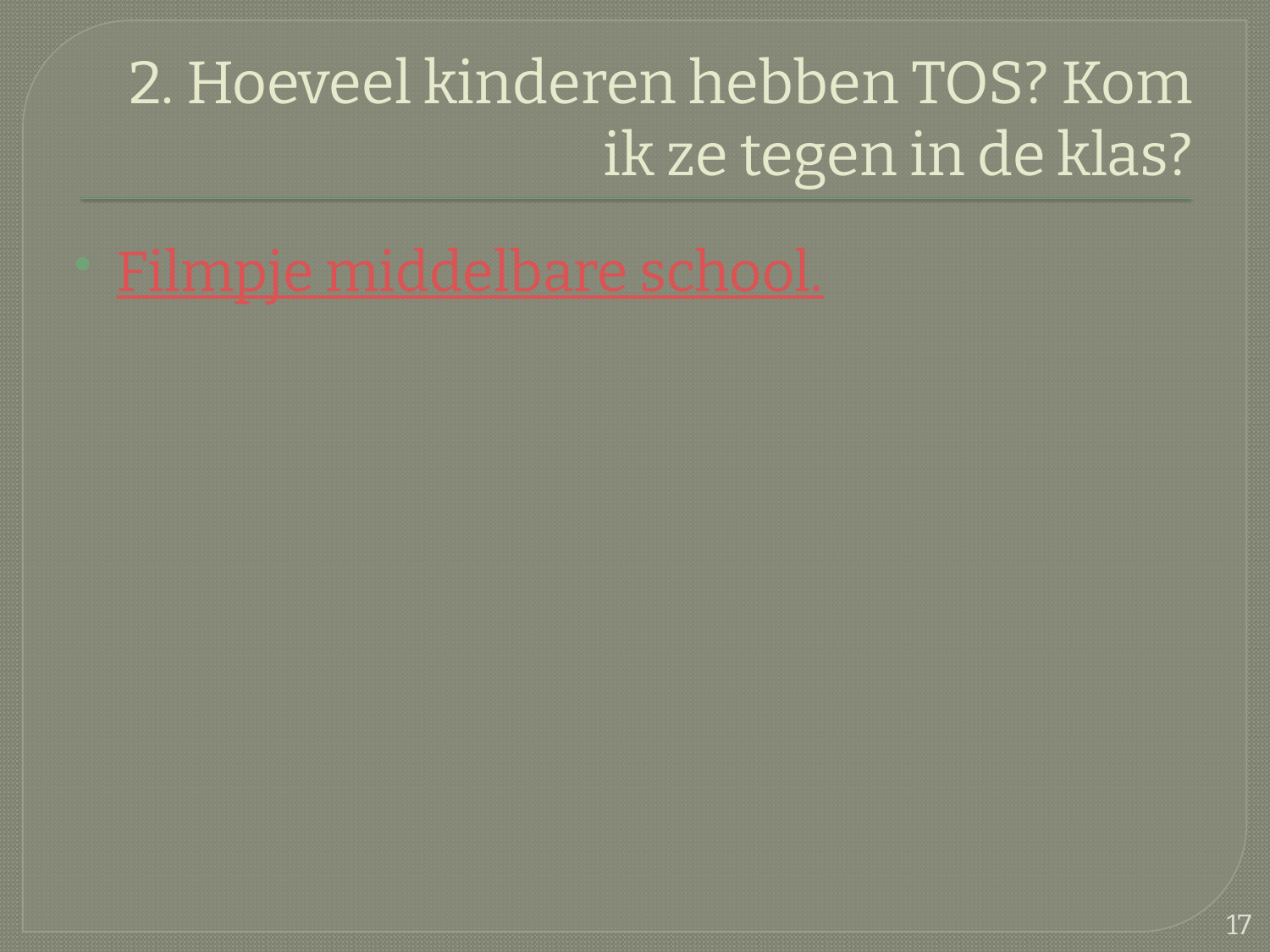

# 2. Hoeveel kinderen hebben TOS? Kom ik ze tegen in de klas?
Filmpje middelbare school.
17